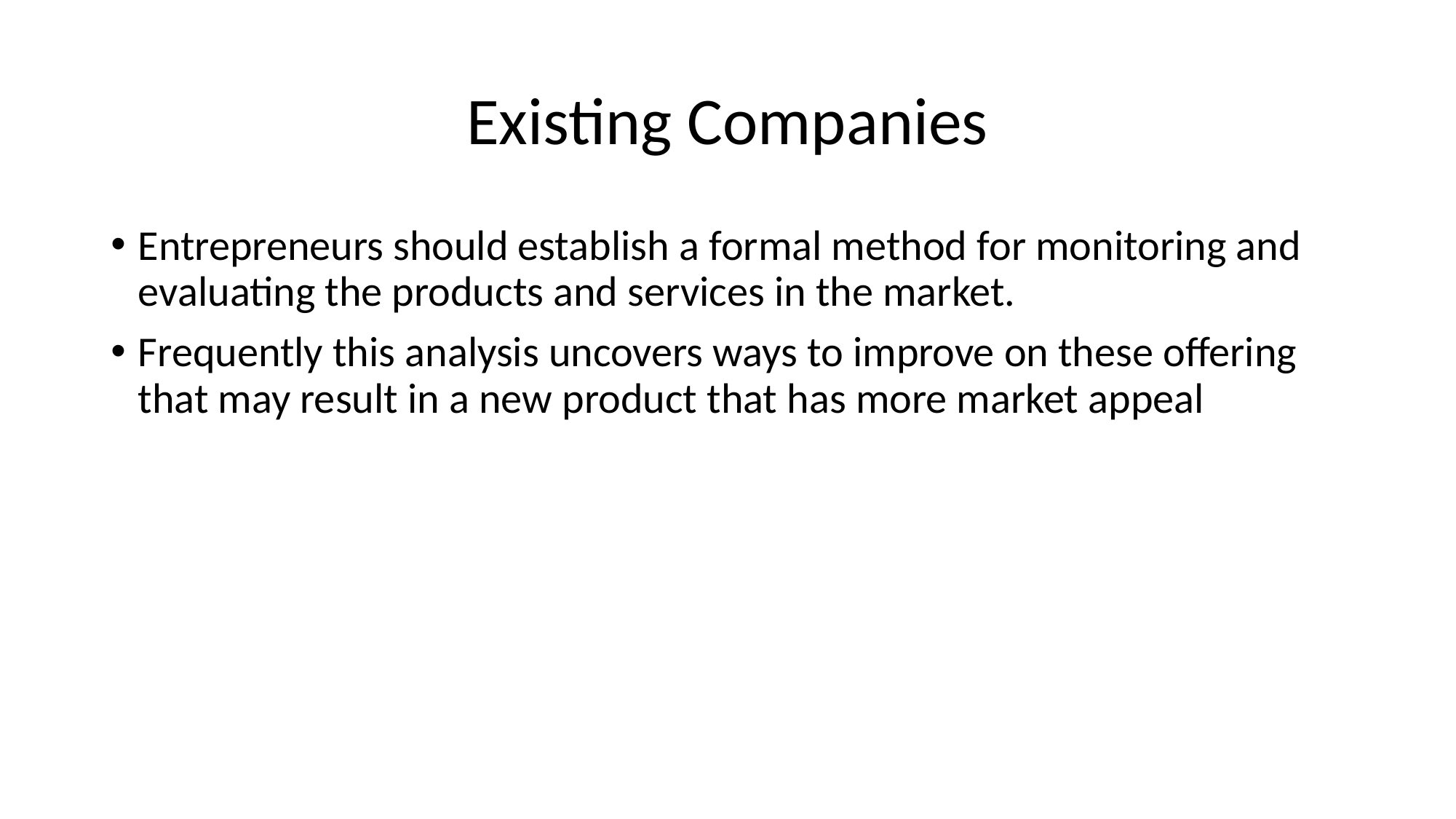

# Existing Companies
Entrepreneurs should establish a formal method for monitoring and evaluating the products and services in the market.
Frequently this analysis uncovers ways to improve on these offering that may result in a new product that has more market appeal